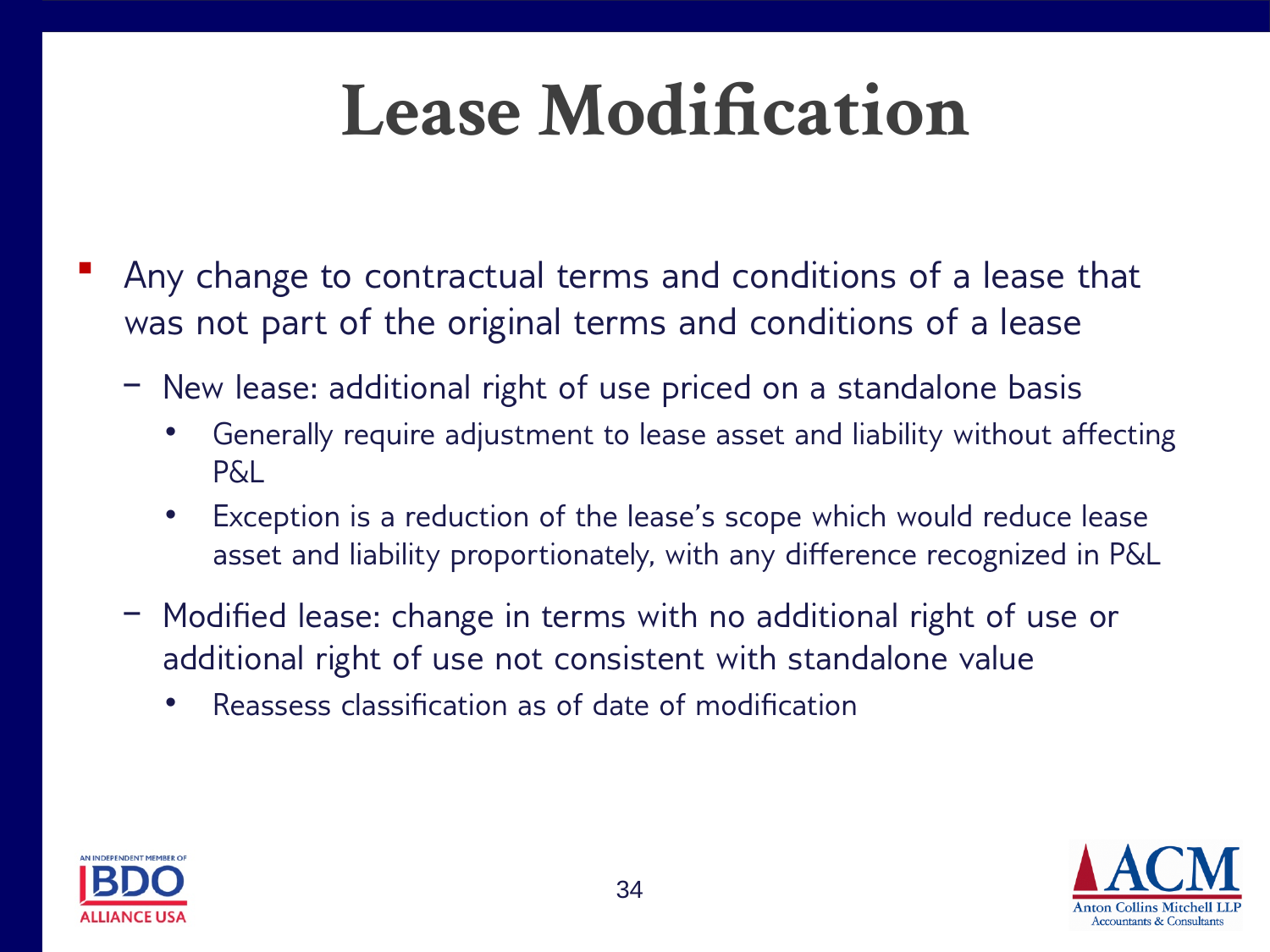

# Lease Modification
Any change to contractual terms and conditions of a lease that was not part of the original terms and conditions of a lease
New lease: additional right of use priced on a standalone basis
Generally require adjustment to lease asset and liability without affecting P&L
Exception is a reduction of the lease’s scope which would reduce lease asset and liability proportionately, with any difference recognized in P&L
Modified lease: change in terms with no additional right of use or additional right of use not consistent with standalone value
Reassess classification as of date of modification

34